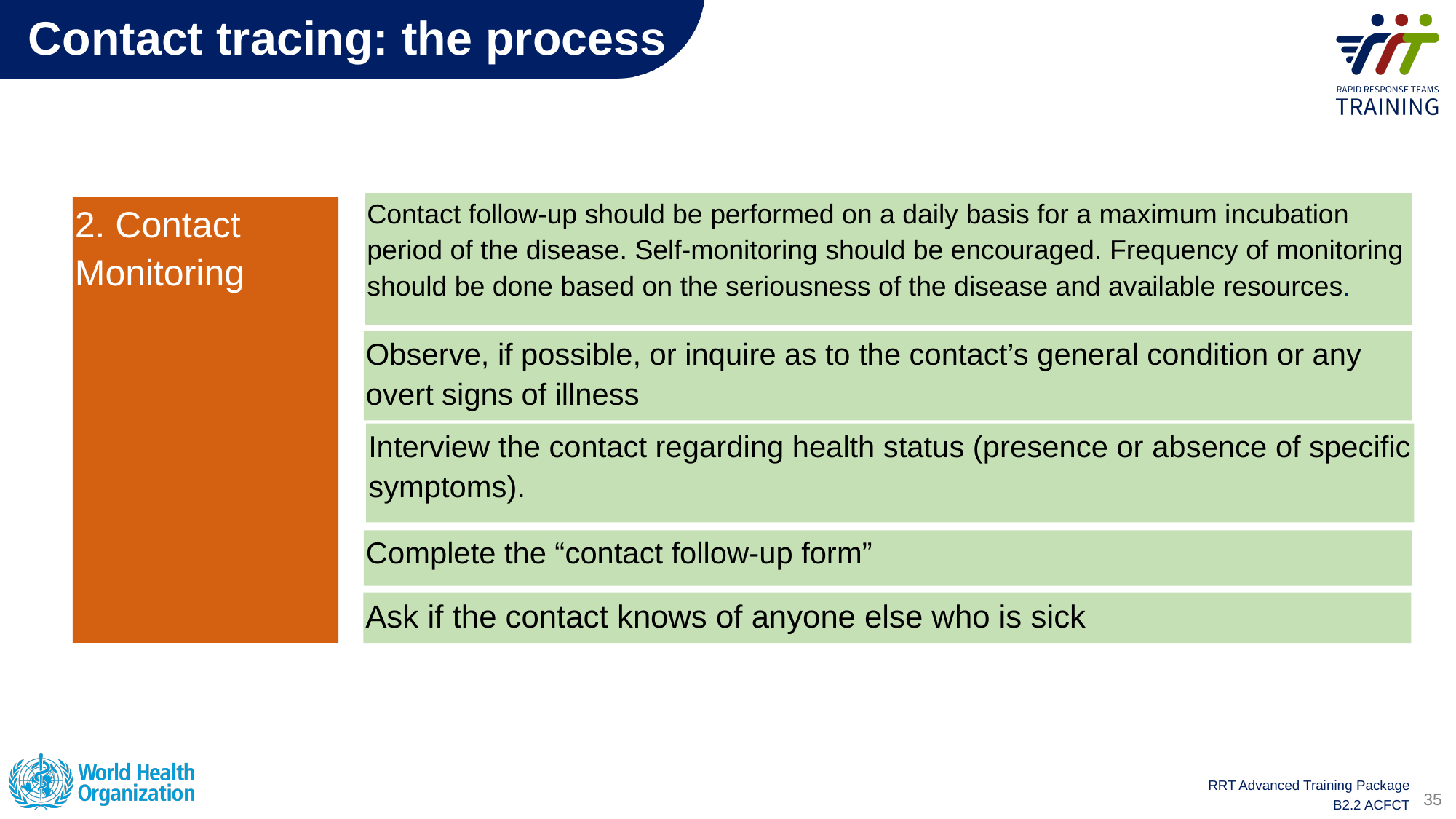

Contact tracing: the process

Contact follow-up should be performed on a daily basis for a maximum incubation period of the disease. Self-monitoring should be encouraged. Frequency of monitoring should be done based on the seriousness of the disease and available resources.

2. Contact Monitoring

Observe, if possible, or inquire as to the contact’s general condition or any overt signs of illness

Interview the contact regarding health status (presence or absence of specific symptoms).

Complete the “contact follow-up form”

Ask if the contact knows of anyone else who is sick